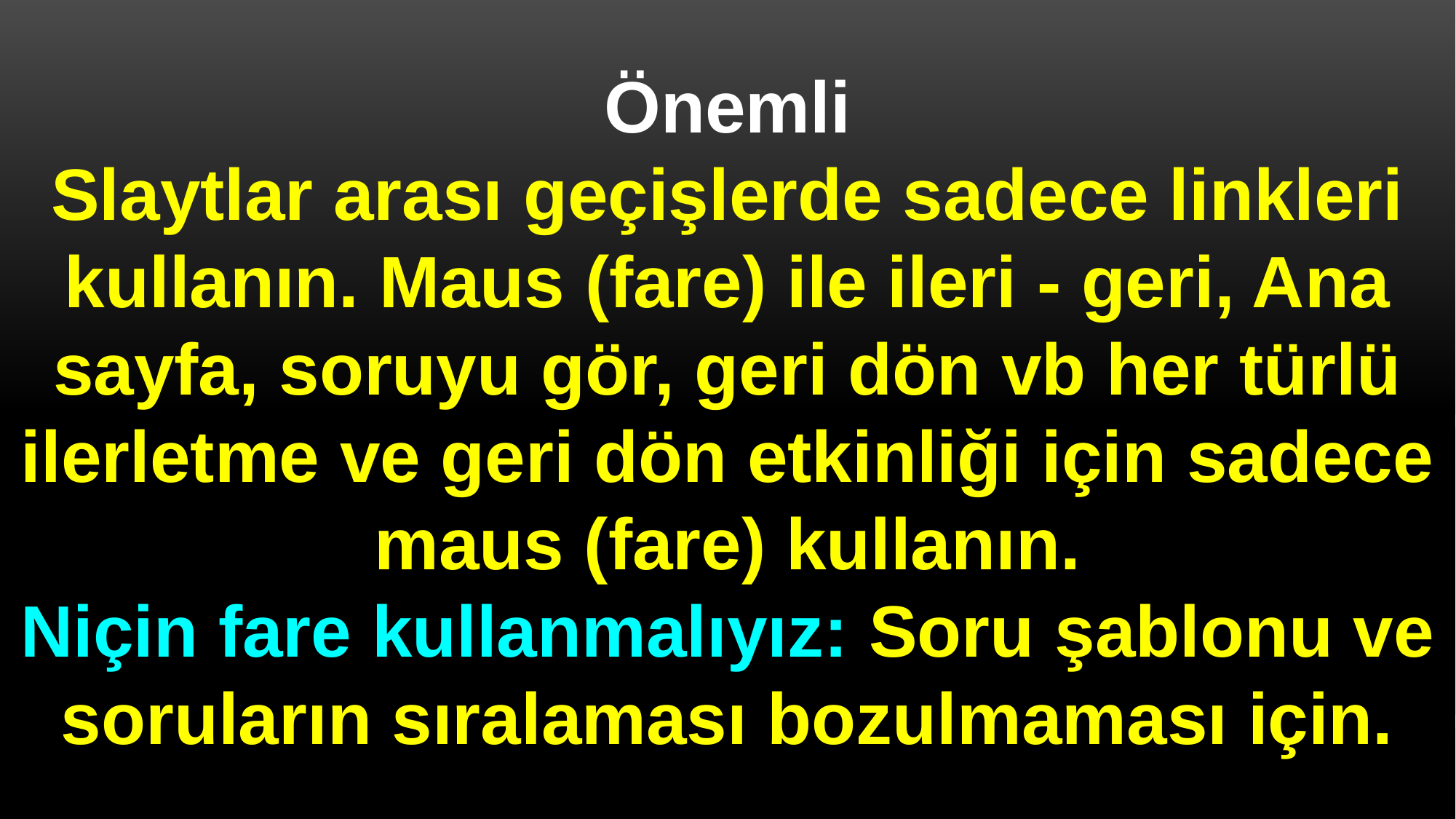

Sosyal Bilgiler Çat Kapı Oyununa Hoş Geldiniz
Çat Kapı Nasıl Oynanır
1-) Normal her sorunun değeri 10 puandır.
2-) Çat Kapı soruları 15 puandır.
3-) Çat kapı soruları önlerine müzik eklenmiştir.
Not: Bu oyun için ses sisteminin olması çok iyi olur. Müzikler biraz uzun tutulmuştur. Çocuklar bol bol eğlensinler diye…
Sorular, geçmiş yıllarda çıkmış sorulardır.
Slaytlar arası geçişlerde sadece linkleri kullanın ki sıralamalar ve diğerleri bozulmasın. İleri tuşlarını, Enter ve yön tuşlarını kullanmayın. Sadece linkler aracılığı ile slaytları ilerletin.
Daha kaliteli sunular hazırlayabilmemiz için; öneri, eleştiri ve görüşlerinizi bize iletin lütfen…
OYNAMAYI ÖĞRENDİYSEEEEEEEEEEEENNNNNNNNNN

ÇAT KAPIYI BAŞLAT
Önemli
Slaytlar arası geçişlerde sadece linkleri kullanın. Maus (fare) ile ileri - geri, Ana sayfa, soruyu gör, geri dön vb her türlü ilerletme ve geri dön etkinliği için sadece maus (fare) kullanın.
Niçin fare kullanmalıyız: Soru şablonu ve soruların sıralaması bozulmaması için.